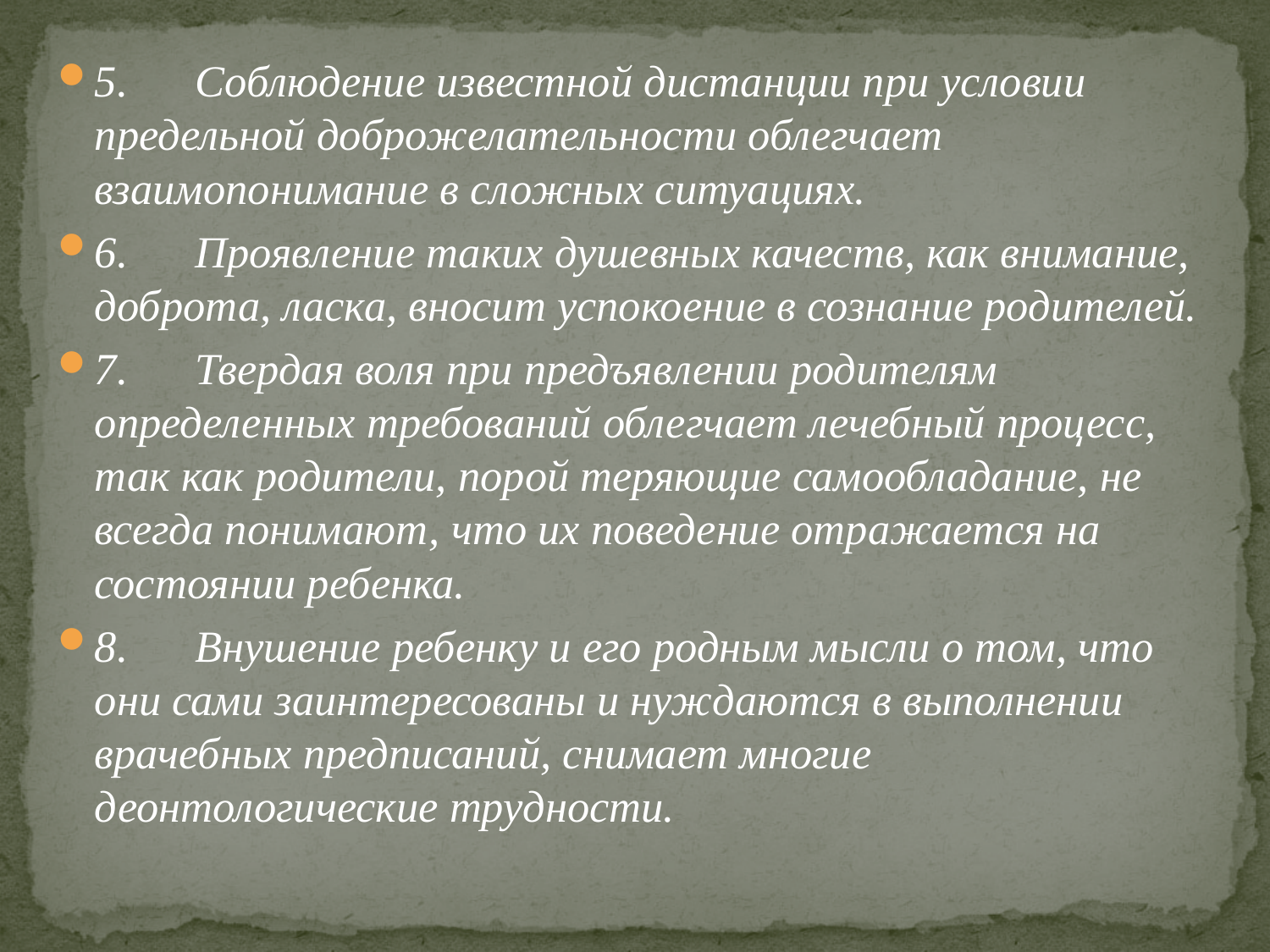

5.      Соблюдение известной дистанции при условии предельной доброжелательности облегчает взаимопонимание в сложных ситуациях.
6.      Проявление таких душевных качеств, как внимание, доброта, ласка, вносит успокоение в сознание родителей.
7.      Твердая воля при предъявлении родителям определенных требований облегчает лечебный процесс, так как родители, порой теряющие самообладание, не всегда понимают, что их поведение отражается на состоянии ребенка.
8.      Внушение ребенку и его родным мысли о том, что они сами заинтересованы и нуждаются в выполнении врачебных предписаний, снимает многие деонтологические трудности.